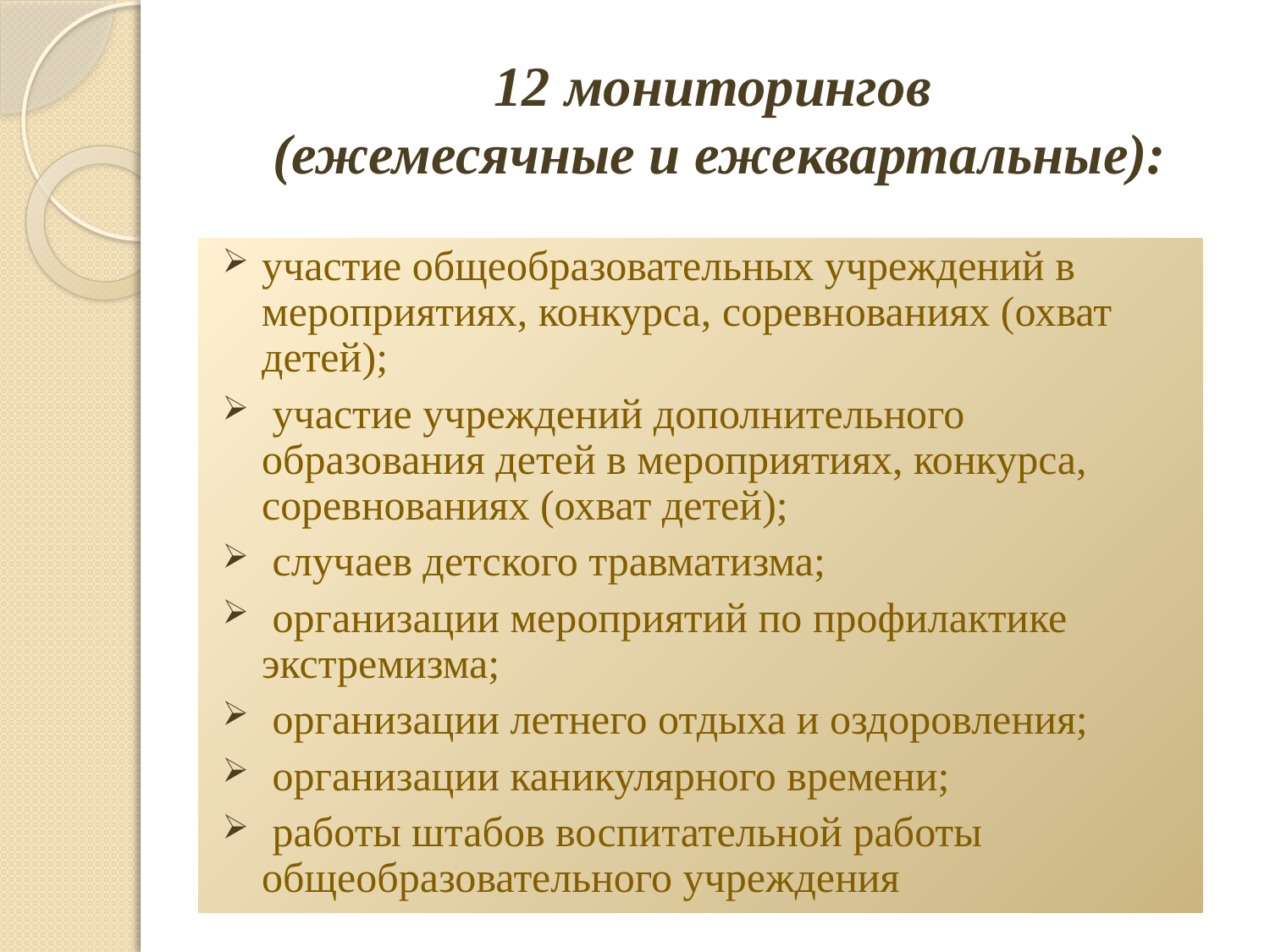

# 12 мониторингов (ежемесячные и ежеквартальные):
участие общеобразовательных учреждений в мероприятиях, конкурса, соревнованиях (охват детей);
 участие учреждений дополнительного образования детей в мероприятиях, конкурса, соревнованиях (охват детей);
 случаев детского травматизма;
 организации мероприятий по профилактике   экстремизма;
 организации летнего отдыха и оздоровления;
 организации каникулярного времени;
 работы штабов воспитательной работы общеобразовательного учреждения